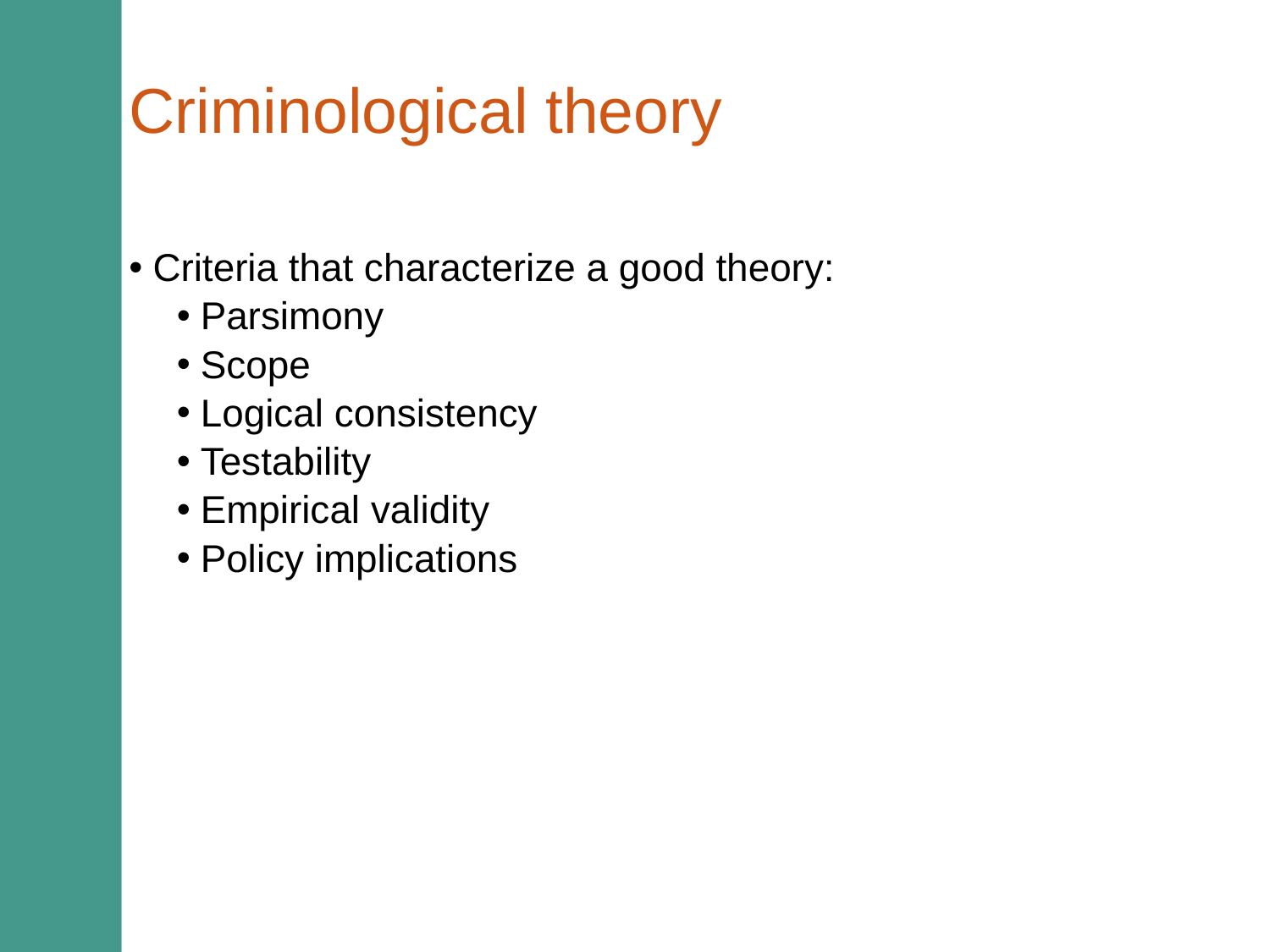

# Criminological theory
Criteria that characterize a good theory:
Parsimony
Scope
Logical consistency
Testability
Empirical validity
Policy implications